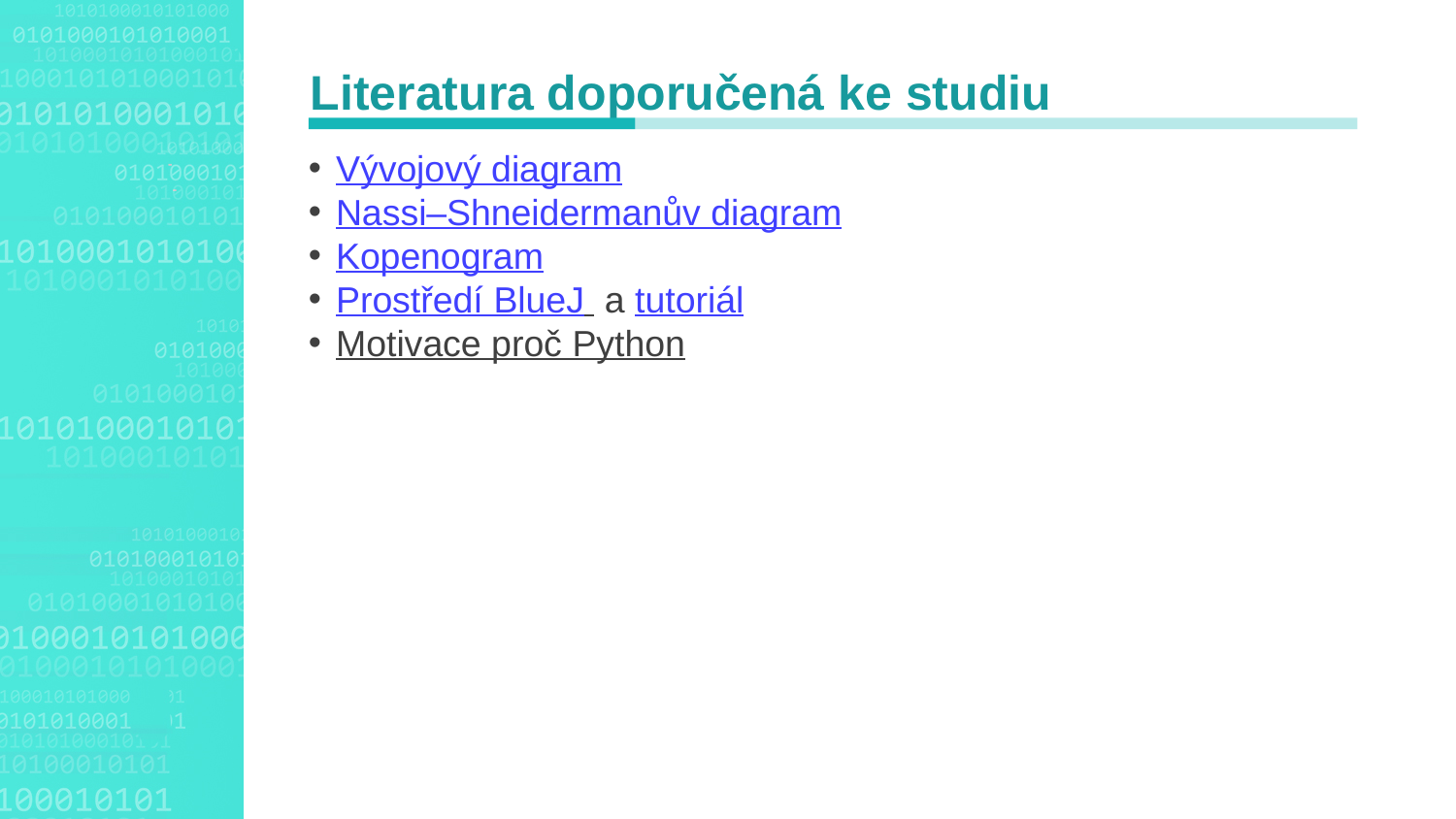

Literatura doporučená ke studiu
Vývojový diagram
Nassi–Shneidermanův diagram
Kopenogram
Prostředí BlueJ  a tutoriál
Motivace proč Python

Agenda Style